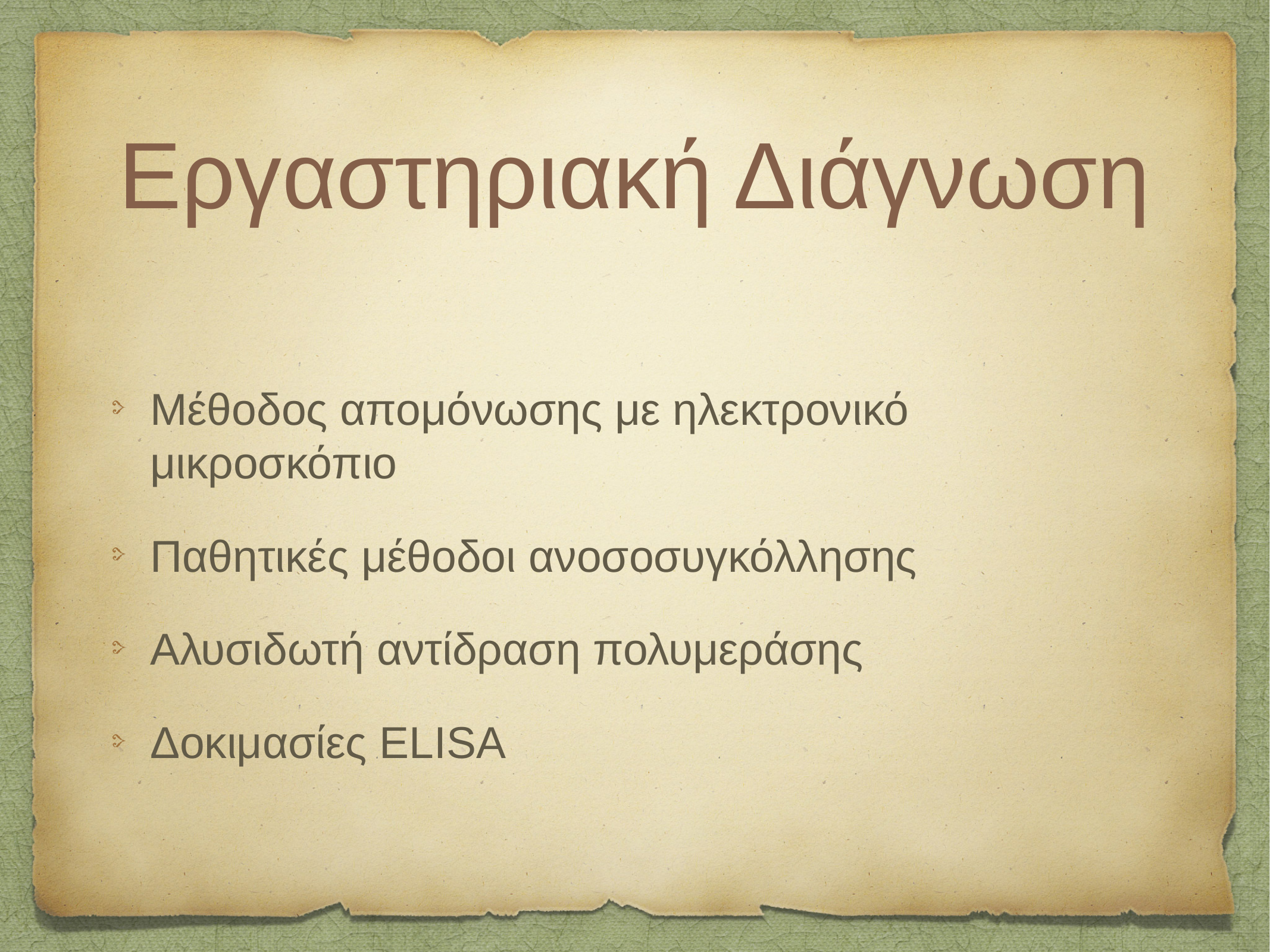

# Εργαστηριακή Διάγνωση
Μέθοδος απομόνωσης με ηλεκτρονικό μικροσκόπιο
Παθητικές μέθοδοι ανοσοσυγκόλλησης
Αλυσιδωτή αντίδραση πολυμεράσης
Δοκιμασίες ELISA